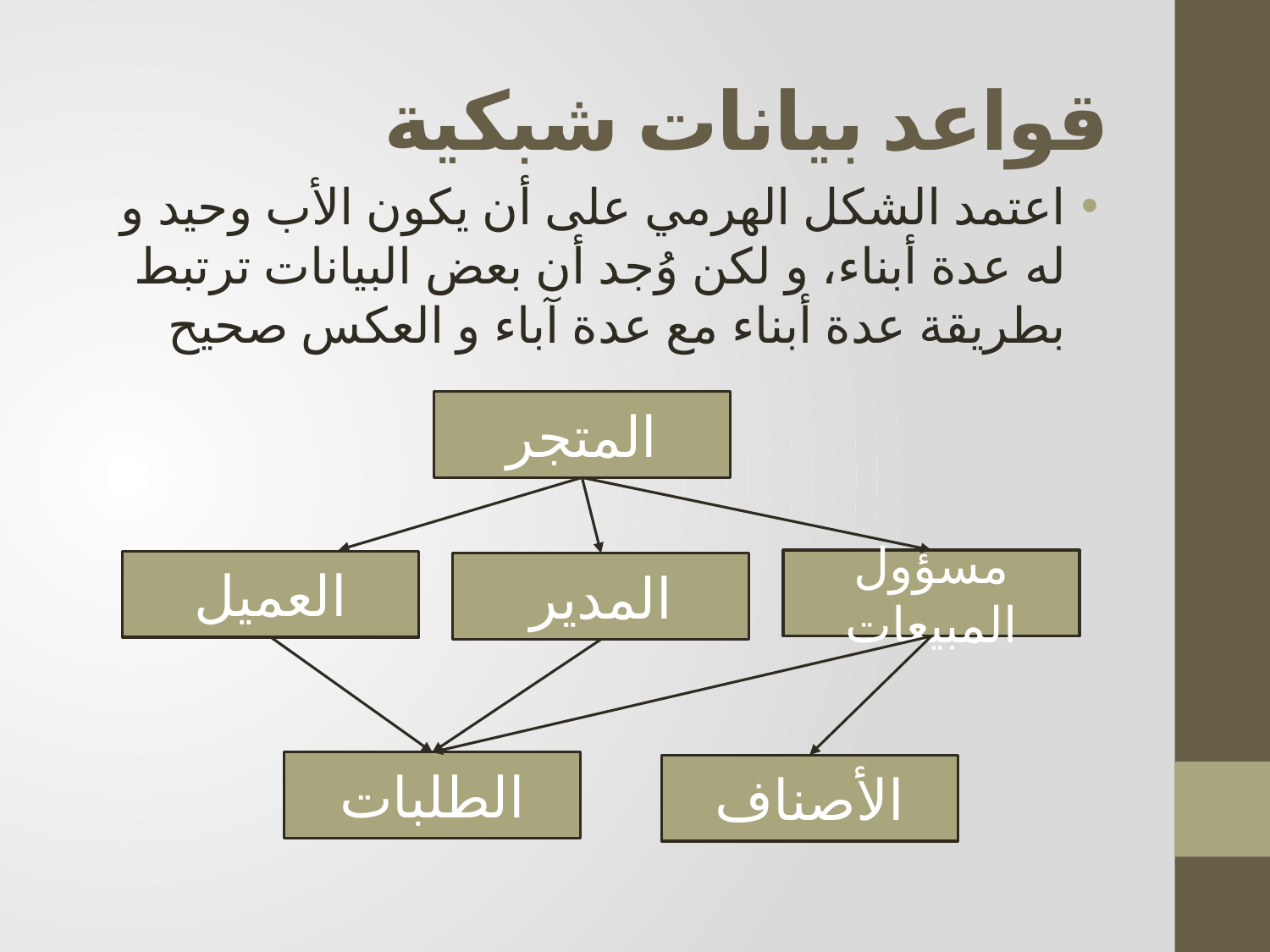

# قواعد بيانات شبكية
اعتمد الشكل الهرمي على أن يكون الأب وحيد و له عدة أبناء، و لكن وُجد أن بعض البيانات ترتبط بطريقة عدة أبناء مع عدة آباء و العكس صحيح
المتجر
مسؤول المبيعات
العميل
المدير
الطلبات
الأصناف